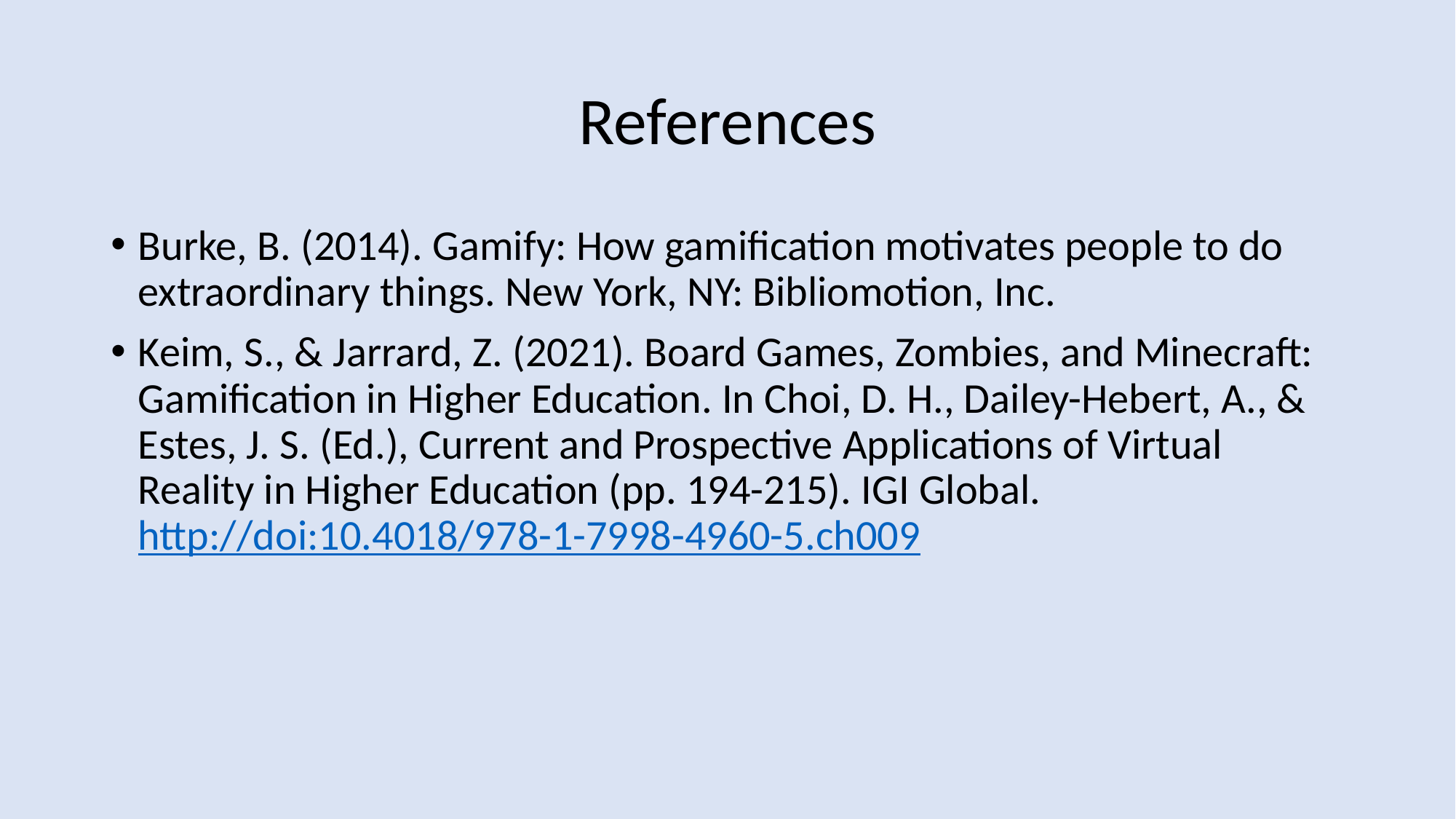

# References
Burke, B. (2014). Gamify: How gamification motivates people to do extraordinary things. New York, NY: Bibliomotion, Inc.
Keim, S., & Jarrard, Z. (2021). Board Games, Zombies, and Minecraft: Gamification in Higher Education. In Choi, D. H., Dailey-Hebert, A., & Estes, J. S. (Ed.), Current and Prospective Applications of Virtual Reality in Higher Education (pp. 194-215). IGI Global. http://doi:10.4018/978-1-7998-4960-5.ch009